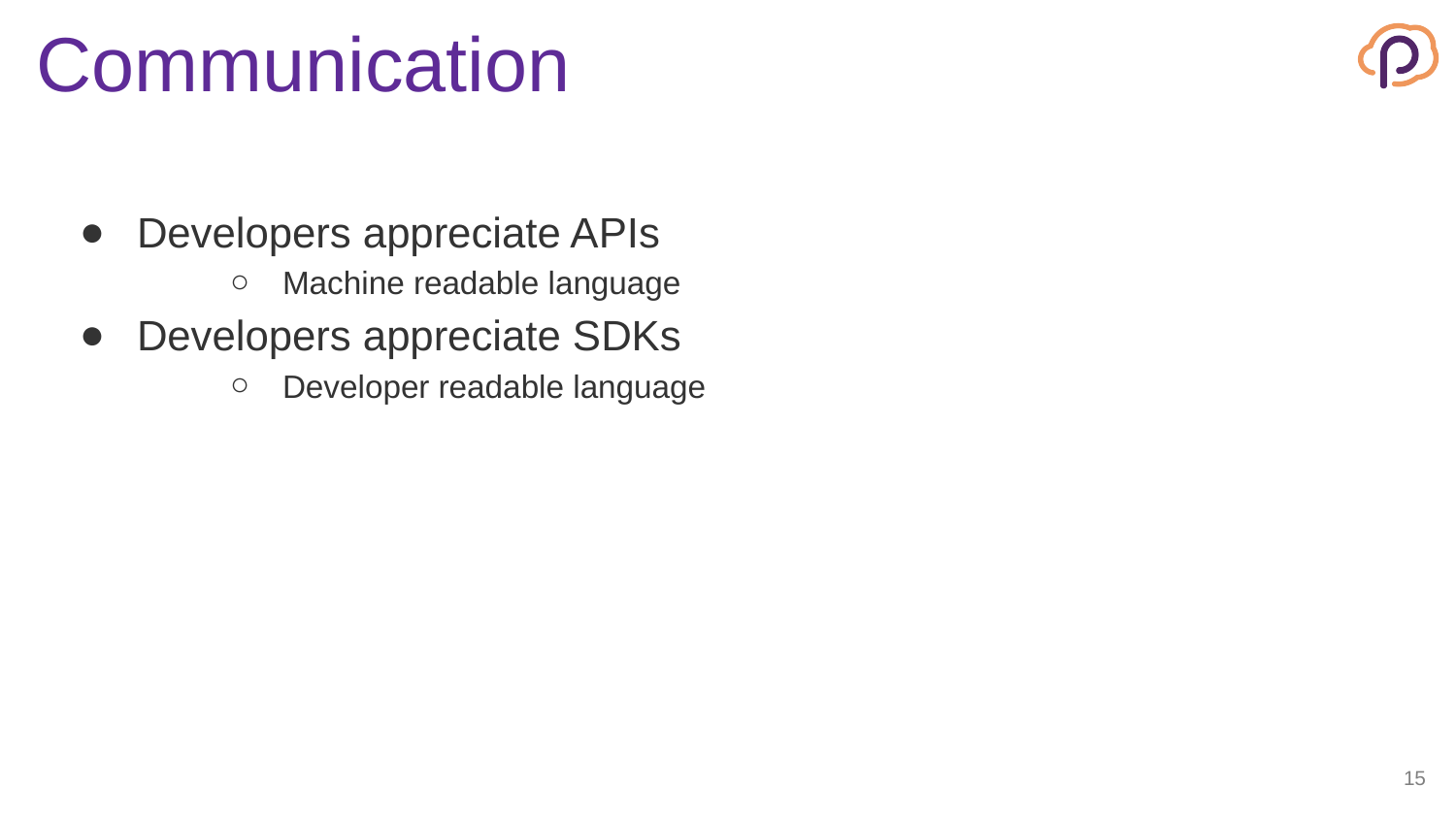

# Communication
Developers appreciate APIs
Machine readable language
Developers appreciate SDKs
Developer readable language
15